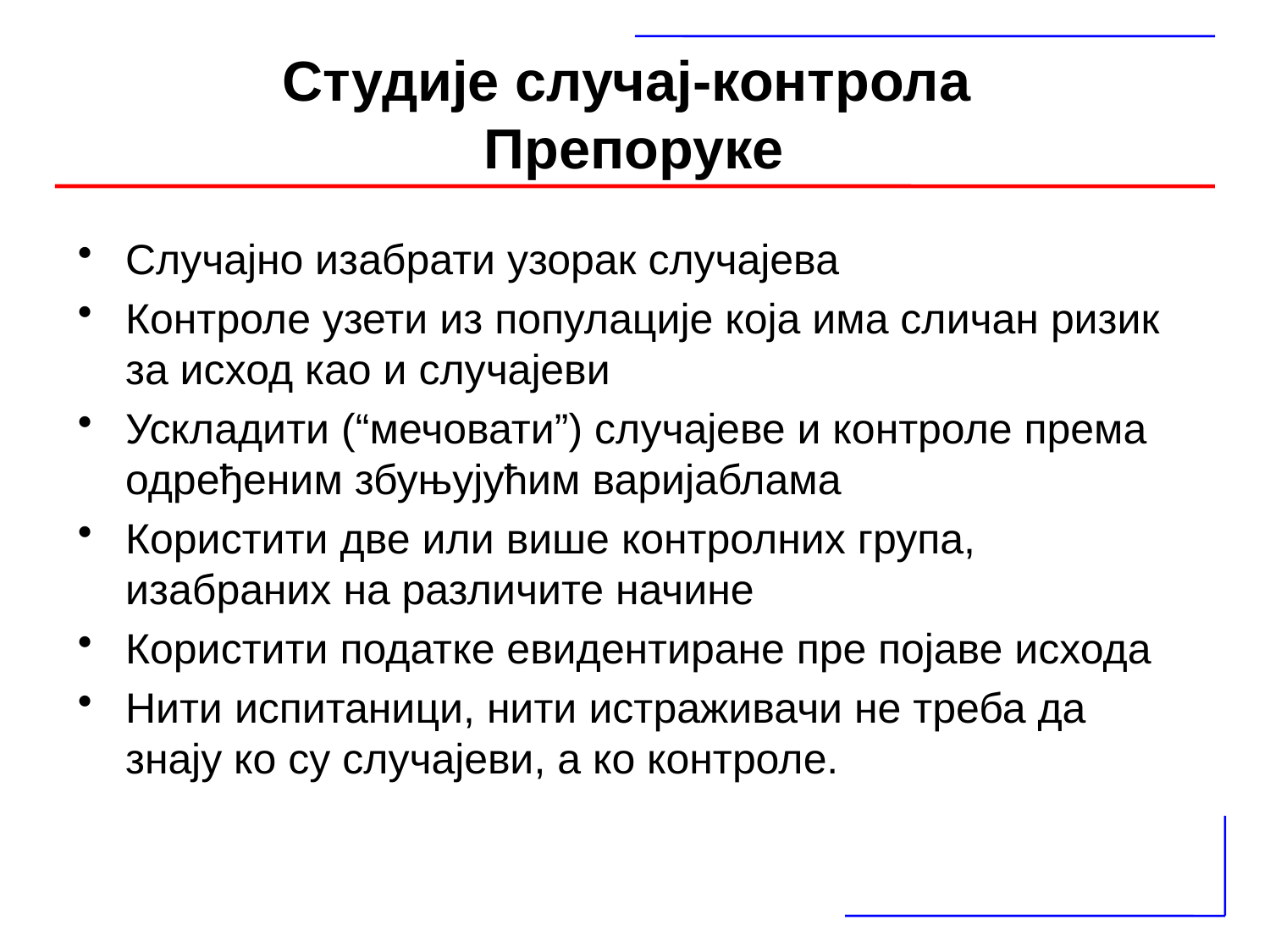

# Студије случај-контрола Препоруке
Случајно изабрати узорак случајева
Контроле узети из популације која има сличан ризик за исход као и случајеви
Ускладити (“мечовати”) случајеве и контроле према одређеним збуњујућим варијаблама
Користити две или више контролних група, изабраних на различите начине
Користити податке евидентиране пре појаве исхода
Нити испитаници, нити истраживачи не треба да знају ко су случајеви, а ко контроле.